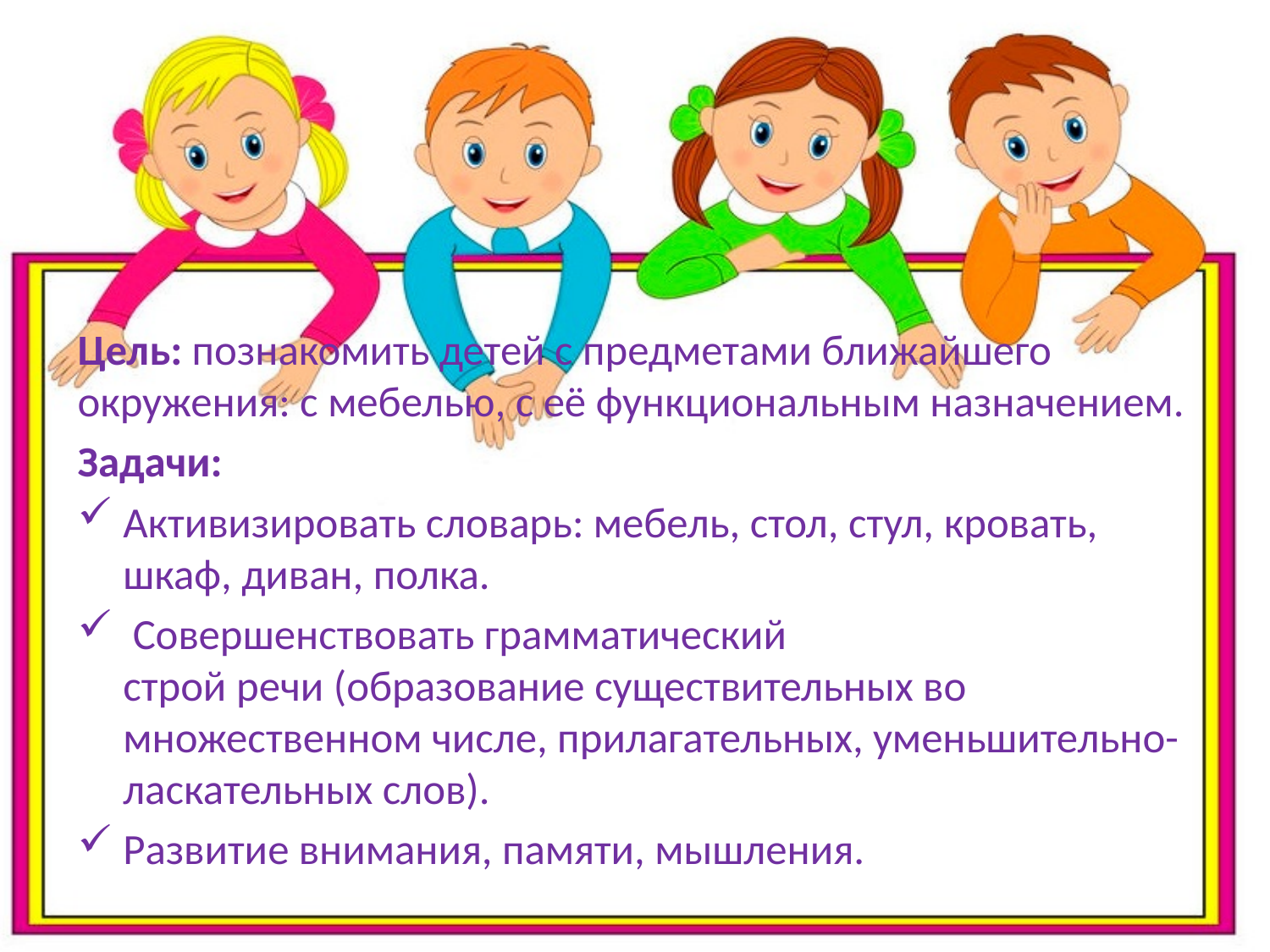

Цель: познакомить детей с предметами ближайшего окружения: с мебелью, с её функциональным назначением.
Задачи:
Активизировать словарь: мебель, стол, стул, кровать, шкаф, диван, полка.
 Совершенствовать грамматический строй речи (образование существительных во множественном числе, прилагательных, уменьшительно-ласкательных слов).
Развитие внимания, памяти, мышления.